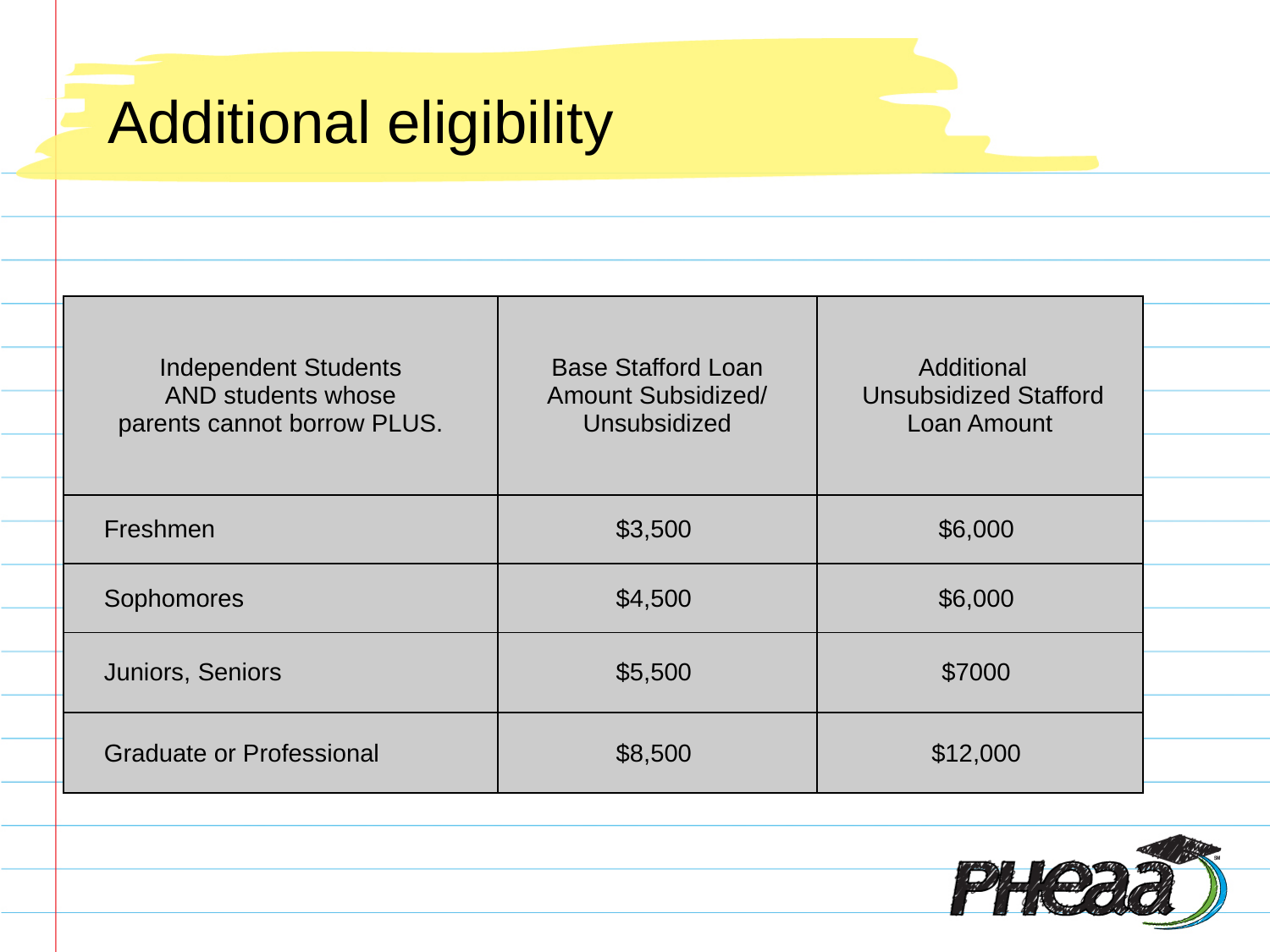

# Additional eligibility
| Independent Students AND students whose parents cannot borrow PLUS. | Base Stafford Loan Amount Subsidized/ Unsubsidized | Additional Unsubsidized Stafford Loan Amount |
| --- | --- | --- |
| Freshmen | $3,500 | $6,000 |
| Sophomores | $4,500 | $6,000 |
| Juniors, Seniors | $5,500 | $7000 |
| Graduate or Professional | $8,500 | $12,000 |